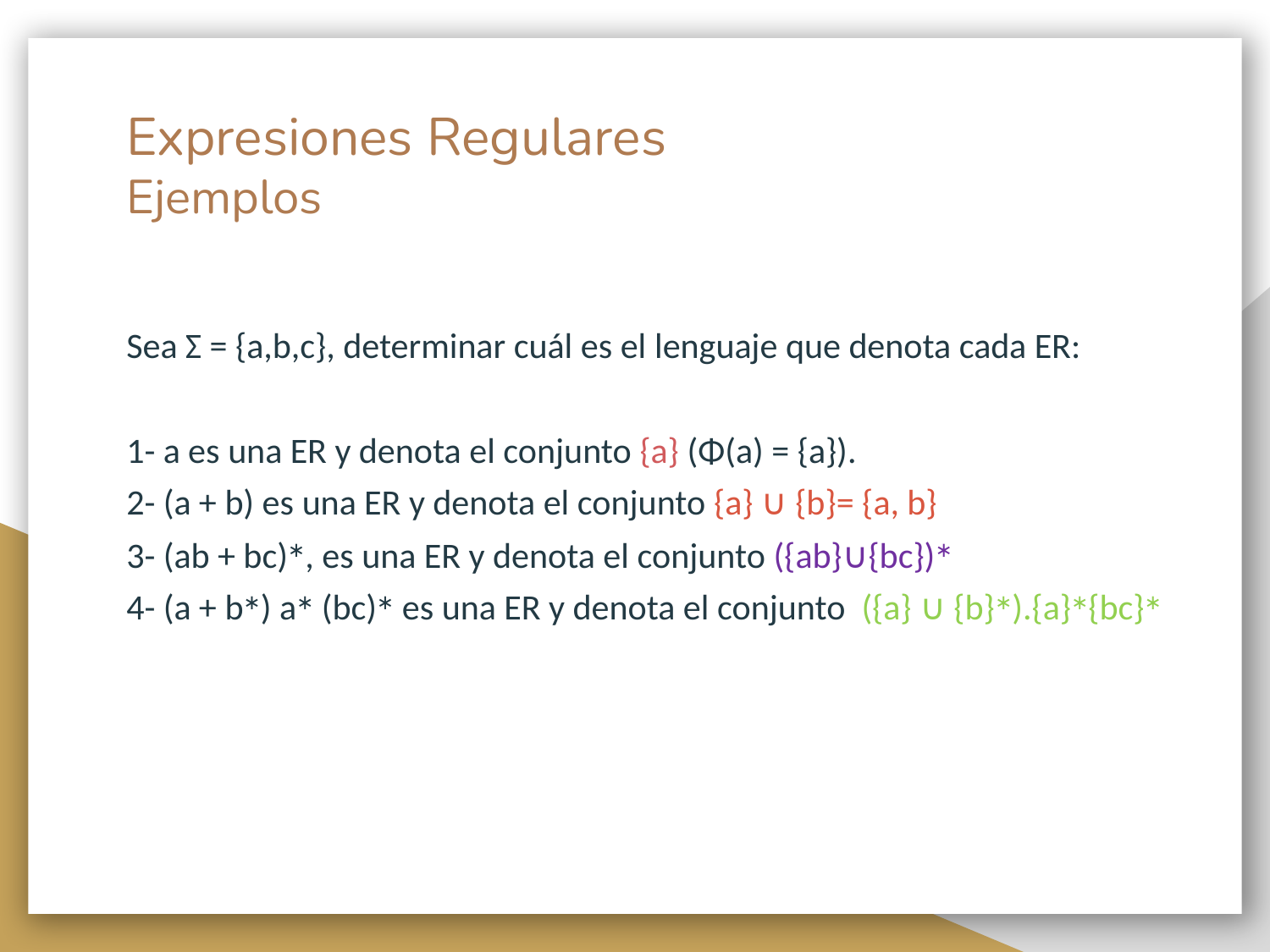

# Expresiones Regulares Ejemplos
Sea Σ = {a,b,c}, determinar cuál es el lenguaje que denota cada ER:

1- a es una ER y denota el conjunto {a} (Φ(a) = {a}).
2- (a + b) es una ER y denota el conjunto {a} ∪ {b}= {a, b}
3- (ab + bc)∗, es una ER y denota el conjunto ({ab}∪{bc})∗
4- (a + b∗) a∗ (bc)∗ es una ER y denota el conjunto  ({a} ∪ {b}∗).{a}∗{bc}∗